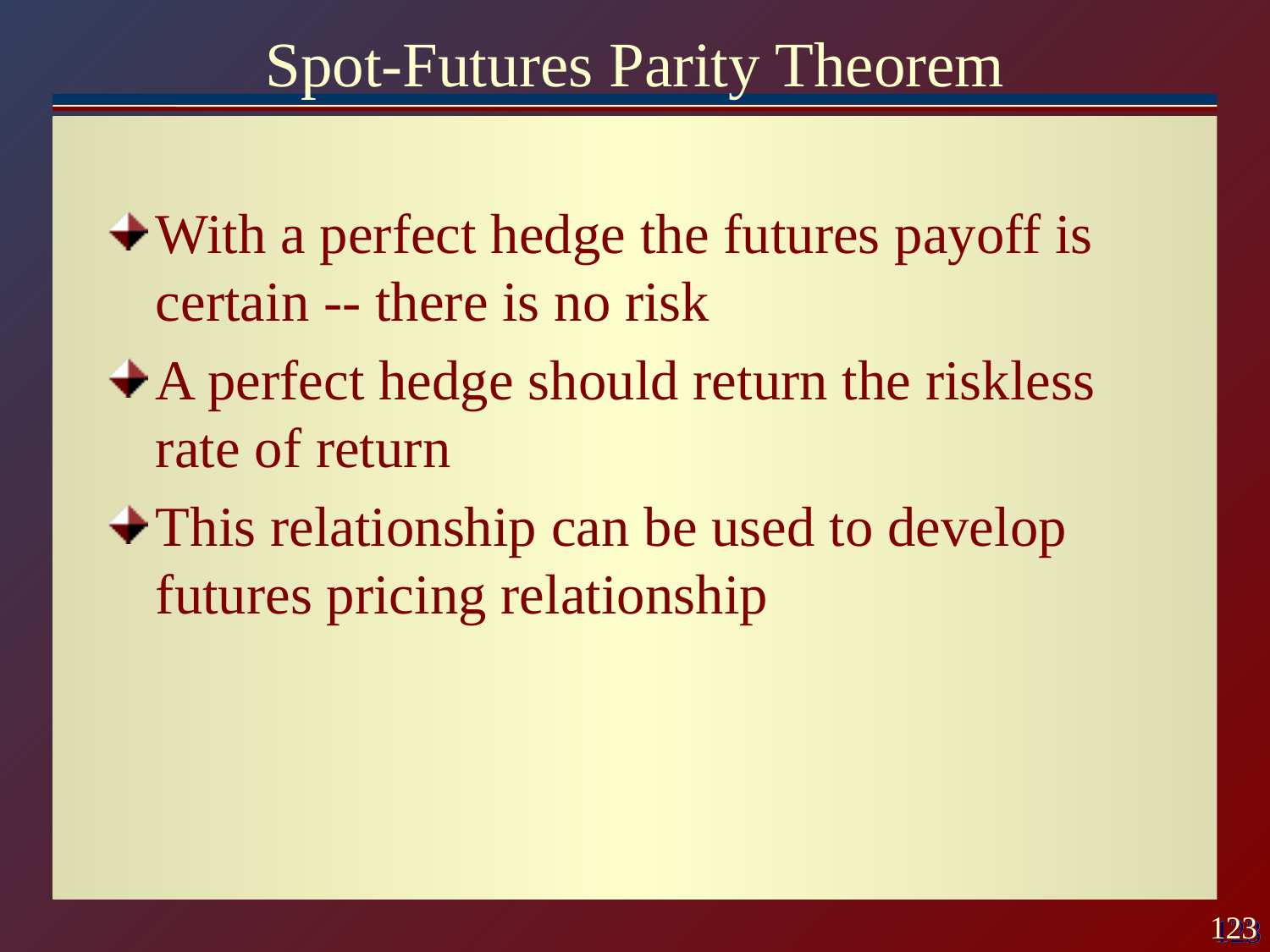

# Spot-Futures Parity Theorem
With a perfect hedge the futures payoff is certain -- there is no risk
A perfect hedge should return the riskless rate of return
This relationship can be used to develop futures pricing relationship